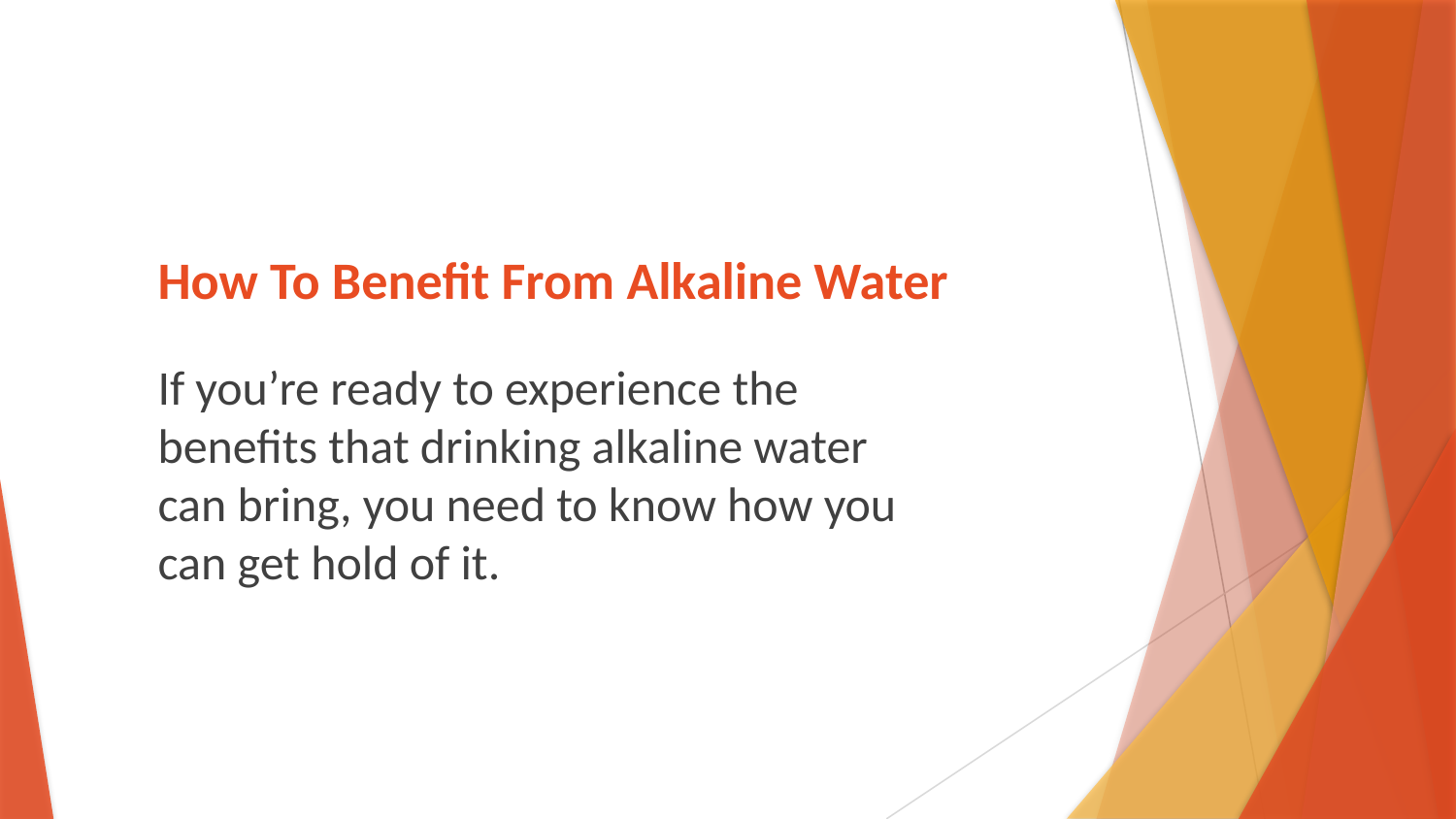

# How To Benefit From Alkaline Water
If you’re ready to experience the benefits that drinking alkaline water can bring, you need to know how you can get hold of it.